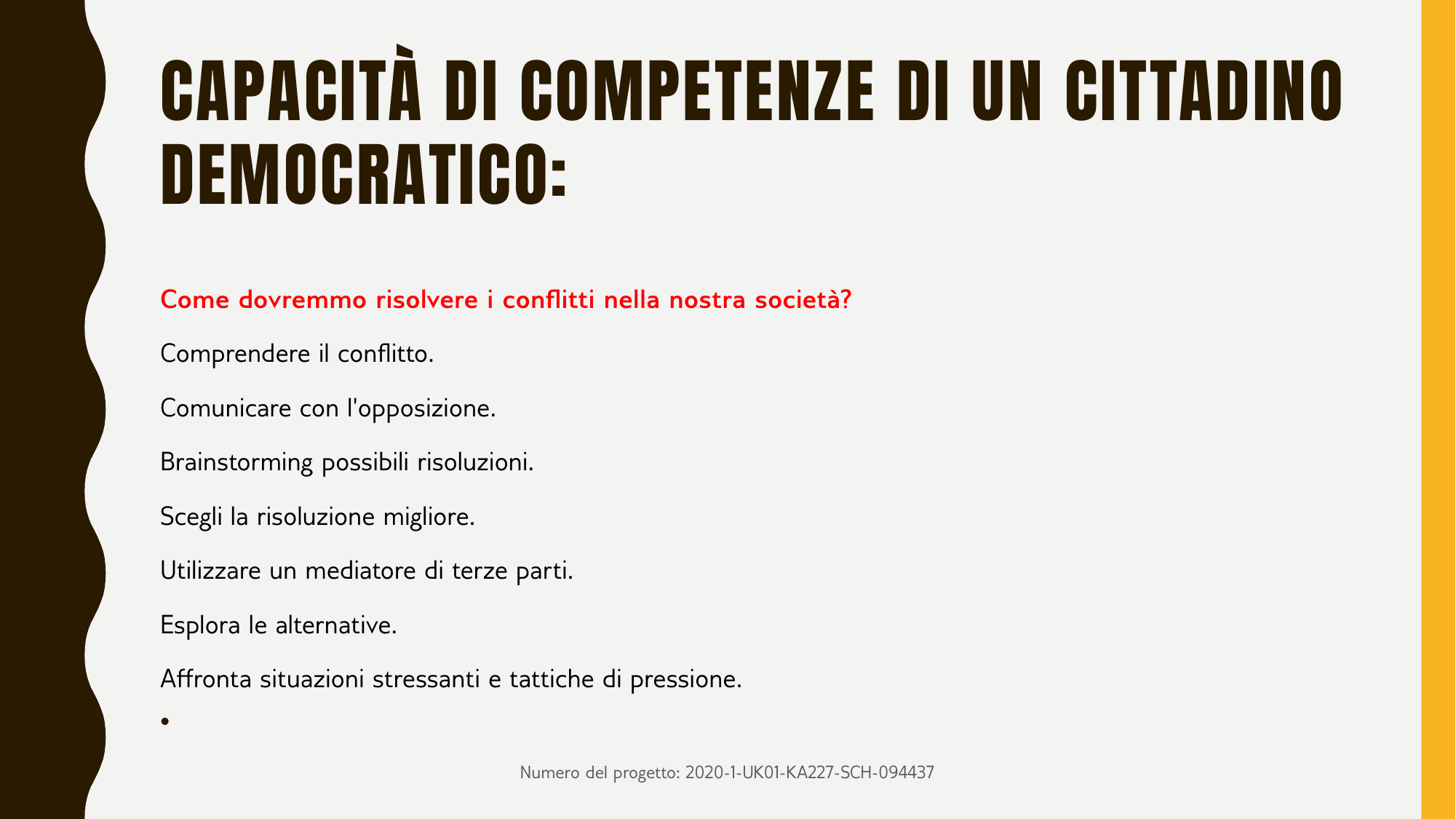

# Capacità di competenze di un cittadino democratico:

Come dovremmo risolvere i conflitti nella nostra società?
Comprendere il conflitto.
Comunicare con l'opposizione.
Brainstorming possibili risoluzioni.
Scegli la risoluzione migliore.
Utilizzare un mediatore di terze parti.
Esplora le alternative.
Affronta situazioni stressanti e tattiche di pressione.

Numero del progetto: 2020-1-UK01-KA227-SCH-094437